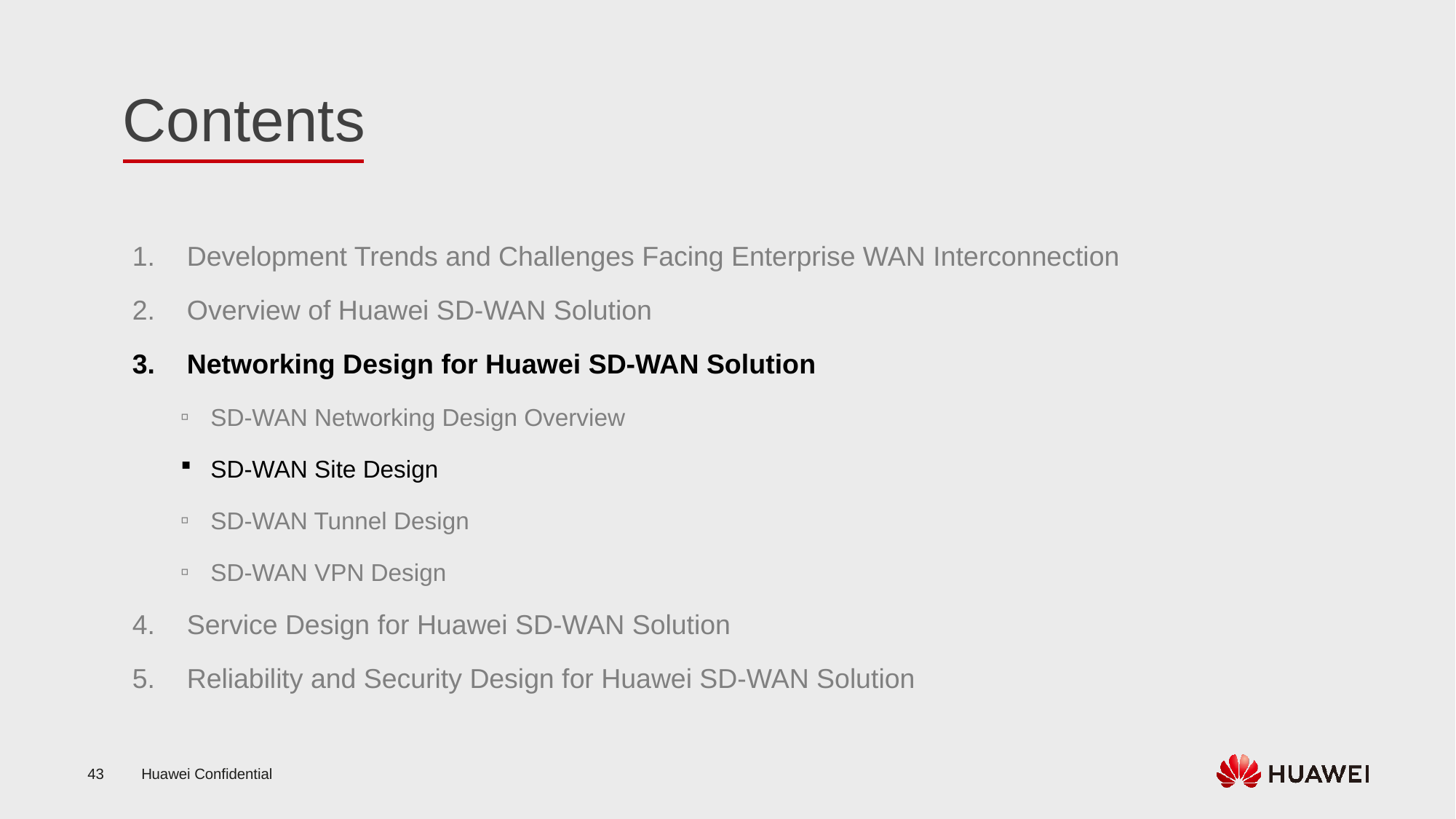

Development Trends and Challenges Facing Enterprise WAN Interconnection
Overview of Huawei SD-WAN Solution
Networking Design for Huawei SD-WAN Solution
SD-WAN Networking Design Overview
SD-WAN Site Design
SD-WAN Tunnel Design
SD-WAN VPN Design
Service Design for Huawei SD-WAN Solution
Reliability and Security Design for Huawei SD-WAN Solution